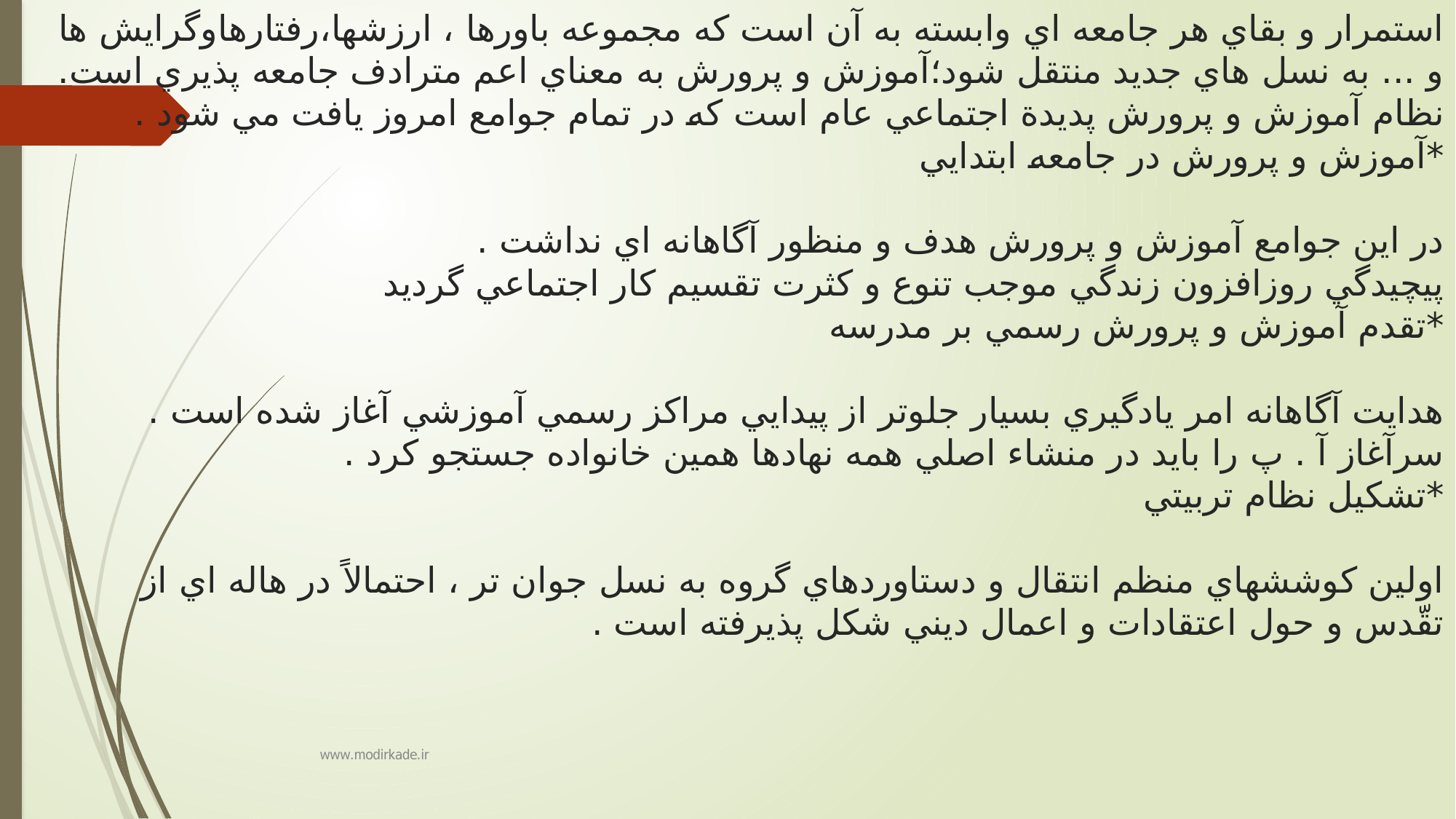

# استمرار و بقاي هر جامعه اي وابسته به آن است كه مجموعه باورها ، ارزشها،رفتارهاوگرايش ها و ... به نسل هاي جديد منتقل شود؛آموزش و پرورش به معناي اعم مترادف جامعه پذيري است. نظام آموزش و پرورش پديدة اجتماعي عام است كه در تمام جوامع امروز يافت مي شود . *آموزش و پرورش در جامعه ابتدايي در اين جوامع آموزش و پرورش هدف و منظور آگاهانه اي نداشت . پيچيدگي روزافزون زندگي موجب تنوع و كثرت تقسيم كار اجتماعي گرديد *تقدم آموزش و پرورش رسمي بر مدرسه هدايت آگاهانه امر يادگيري بسيار جلوتر از پيدايي مراكز رسمي آموزشي آغاز شده است . سرآغاز آ . پ را بايد در منشاء اصلي همه نهادها همين خانواده جستجو كرد . *تشكيل نظام تربيتي اولين كوششهاي منظم انتقال و دستاوردهاي گروه به نسل جوان تر ، احتمالاً در هاله اي از تقّدس و حول اعتقادات و اعمال ديني شكل پذيرفته است .
www.modirkade.ir